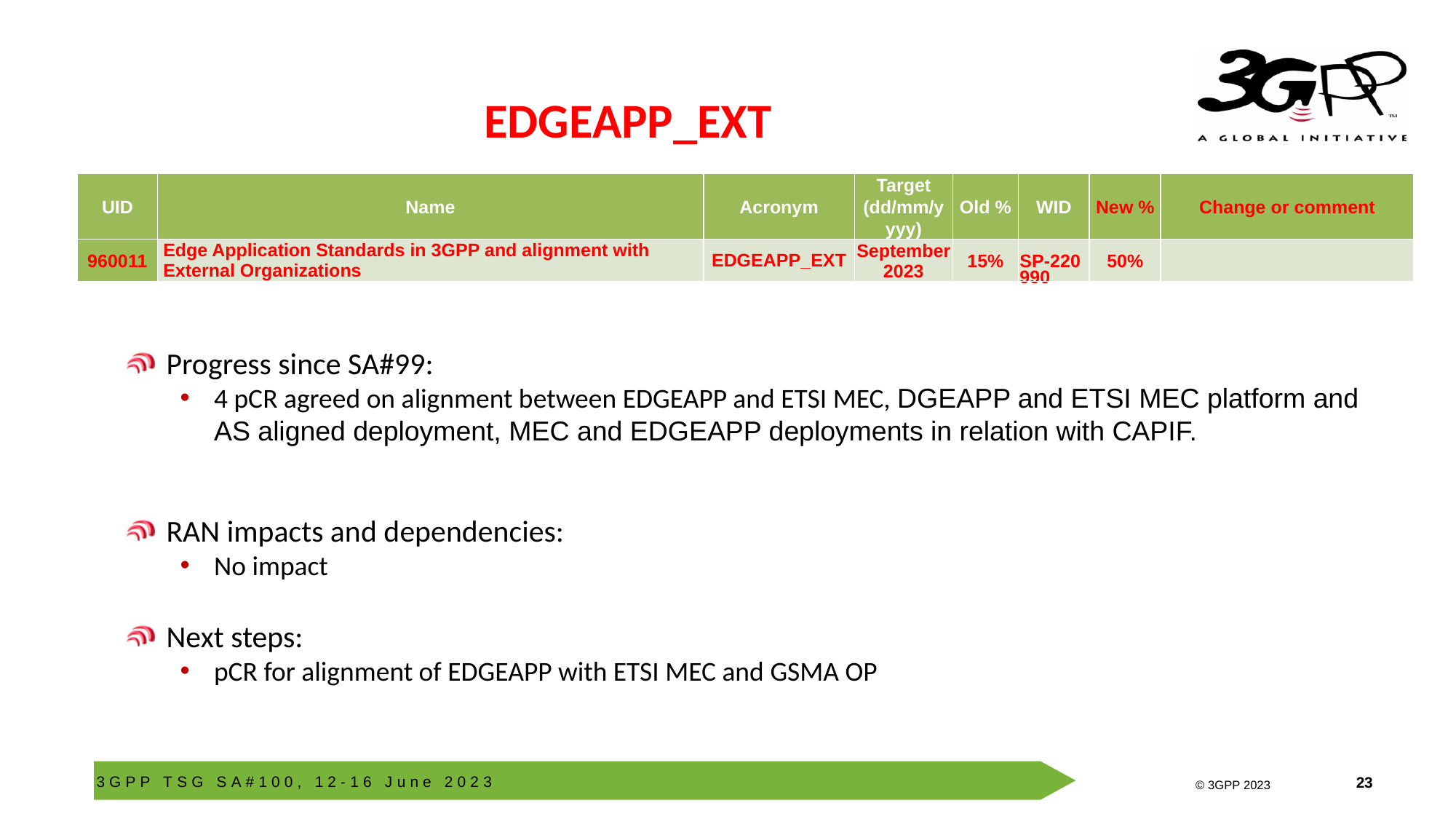

# EDGEAPP_EXT
| UID | Name | Acronym | Target (dd/mm/yyyy) | Old % | WID | New % | Change or comment |
| --- | --- | --- | --- | --- | --- | --- | --- |
| 960011 | Edge Application Standards in 3GPP and alignment with External Organizations | EDGEAPP\_EXT | September 2023 | 15% | SP-220990 | 50% |  |
Progress since SA#99:
4 pCR agreed on alignment between EDGEAPP and ETSI MEC, DGEAPP and ETSI MEC platform and AS aligned deployment, MEC and EDGEAPP deployments in relation with CAPIF.

RAN impacts and dependencies:
No impact

Next steps:
pCR for alignment of EDGEAPP with ETSI MEC and GSMA OP